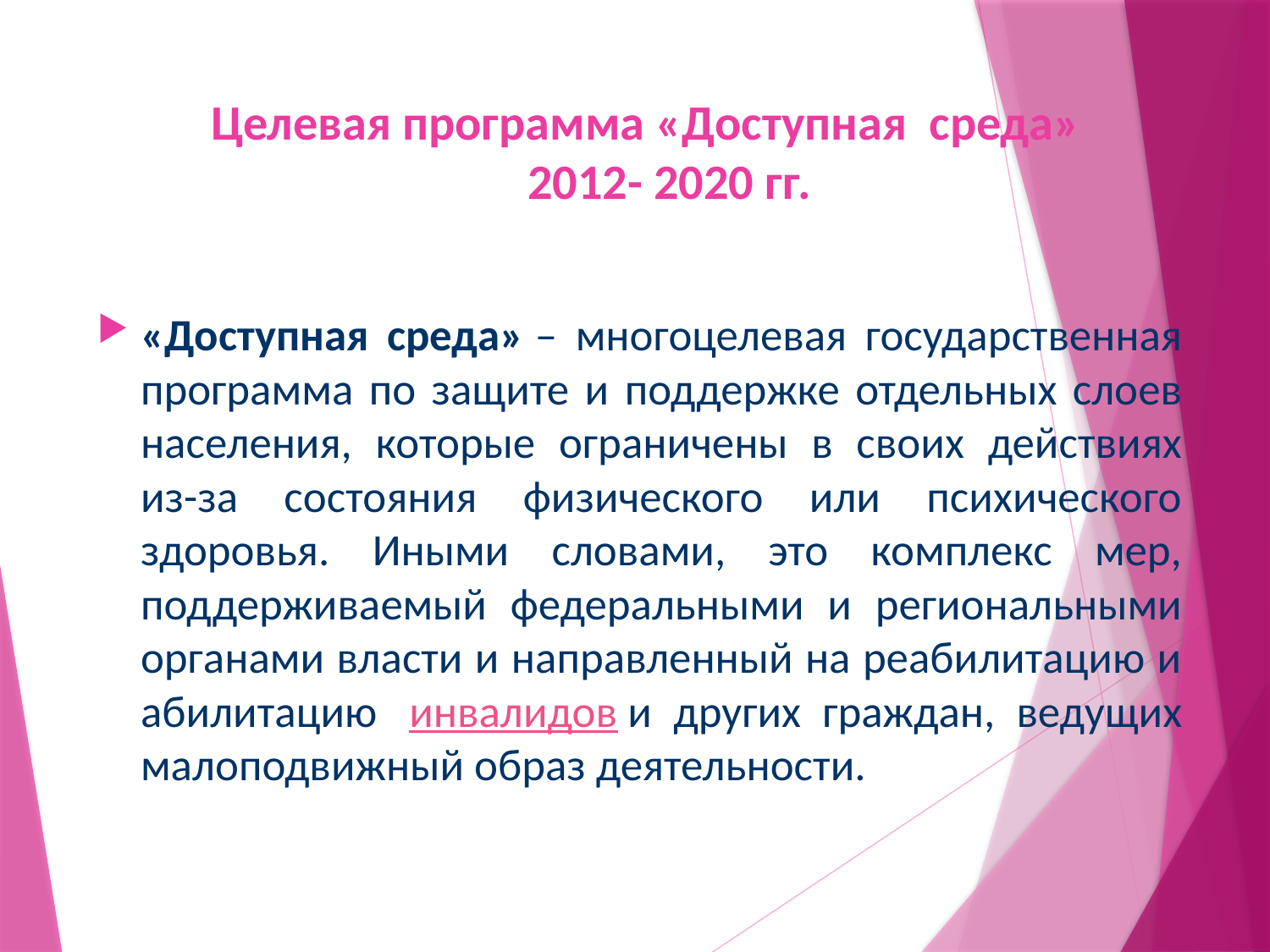

# Целевая программа «Доступная  среда» 2012- 2020 гг.
«Доступная среда» – многоцелевая государственная программа по защите и поддержке отдельных слоев населения, которые ограничены в своих действиях из-за состояния физического или психического здоровья. Иными словами, это комплекс мер, поддерживаемый федеральными и региональными органами власти и направленный на реабилитацию и абилитацию  инвалидов и других граждан, ведущих малоподвижный образ деятельности.